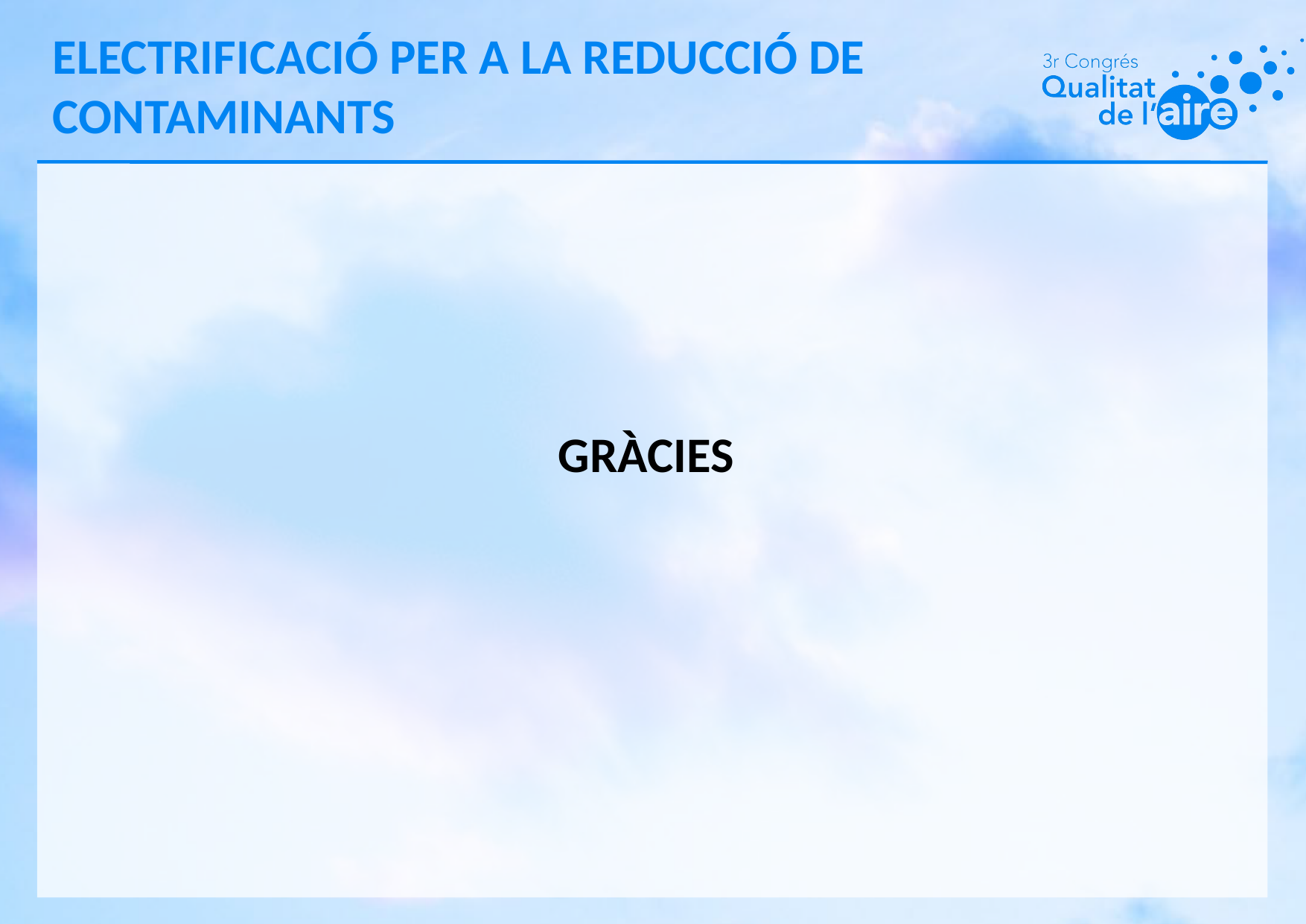

ELECTRIFICACIÓ PER A LA REDUCCIÓ DE CONTAMINANTS
GRÀCIES